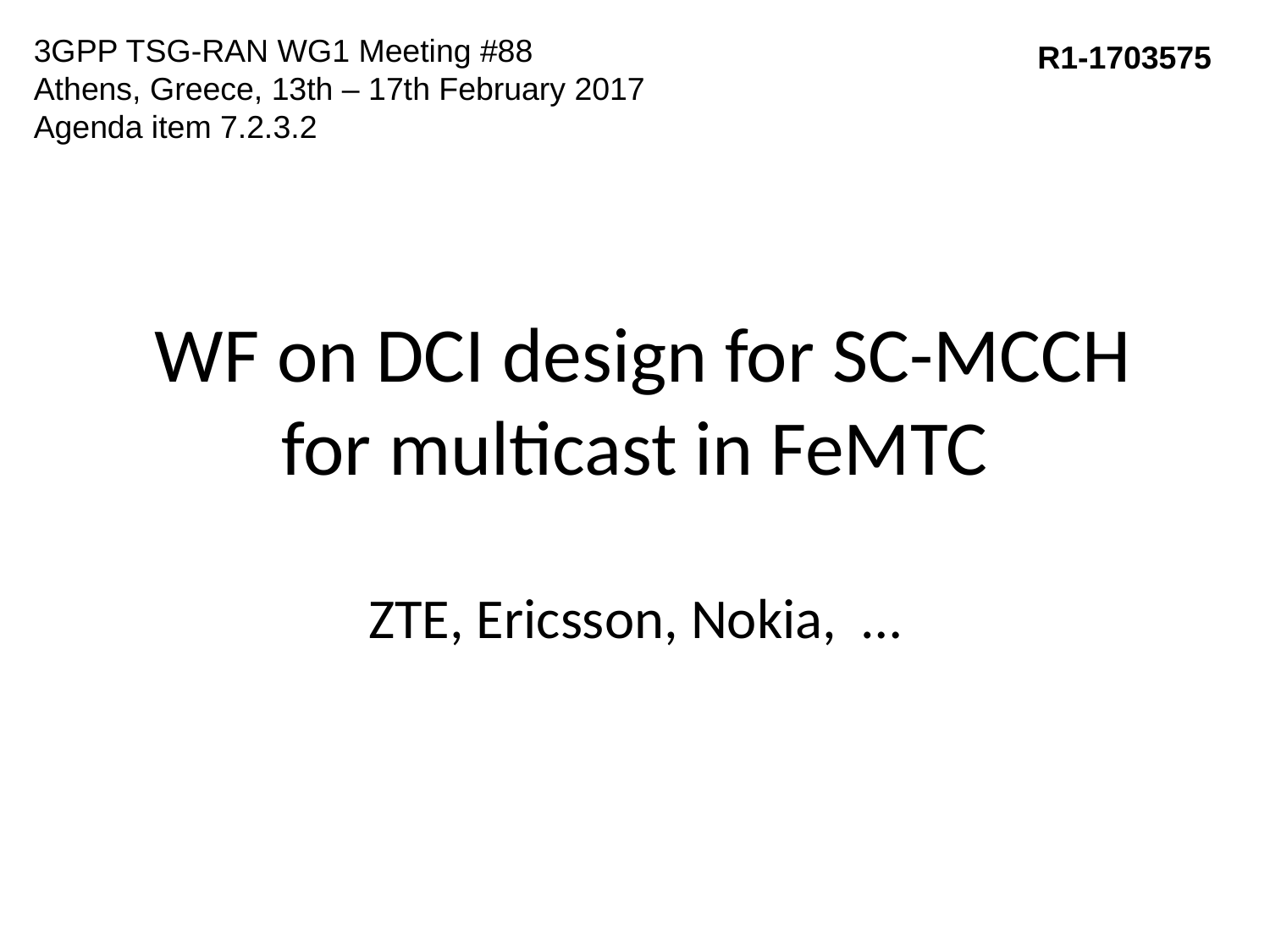

3GPP TSG-RAN WG1 Meeting #88
Athens, Greece, 13th – 17th February 2017 Agenda item 7.2.3.2
R1-1703575
# WF on DCI design for SC-MCCH for multicast in FeMTC
ZTE, Ericsson, Nokia,  …